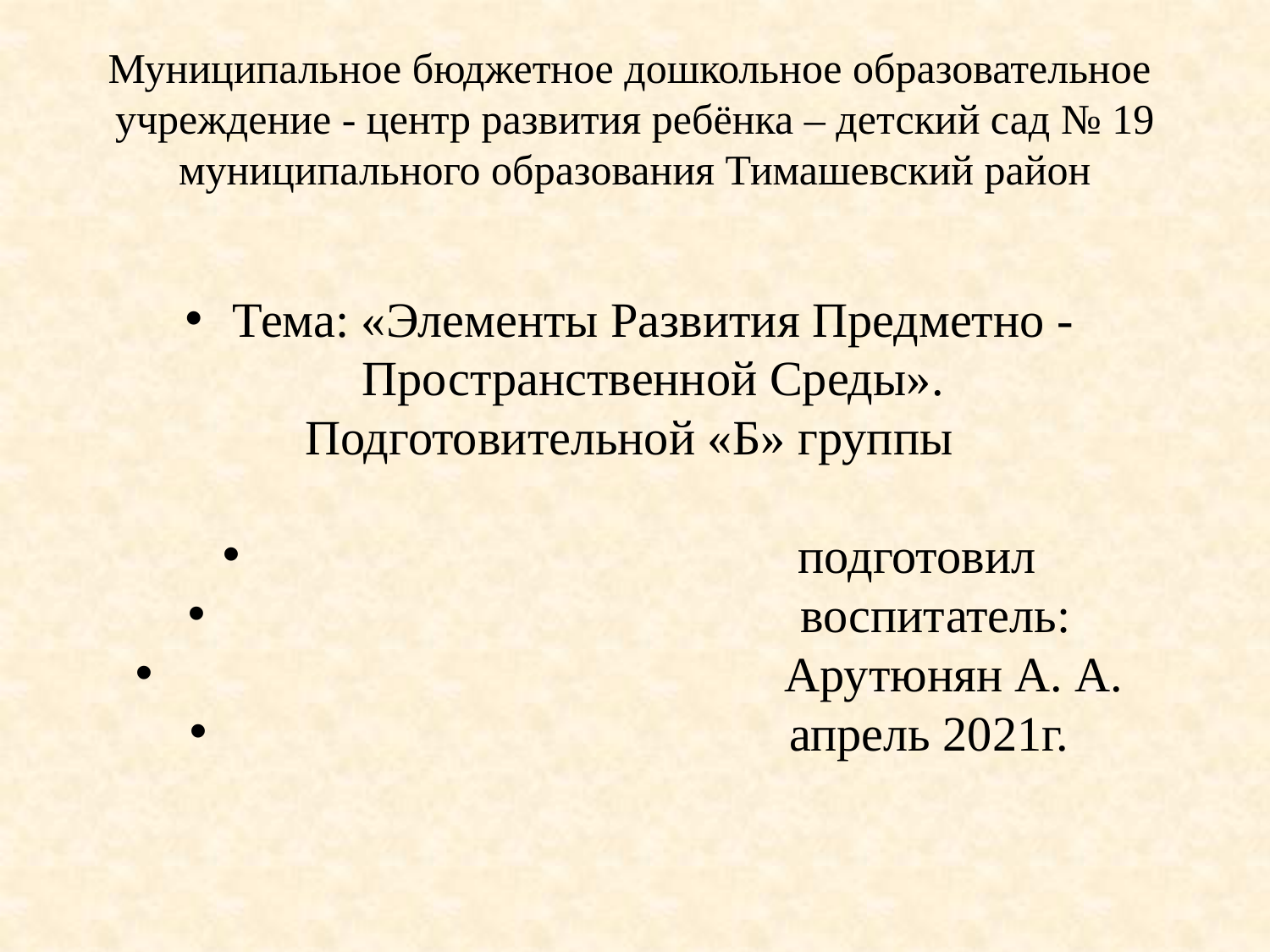

# Муниципальное бюджетное дошкольное образовательное учреждение - центр развития ребёнка – детский сад № 19 муниципального образования Тимашевский район

Тема: «Элементы Развития Предметно - Пространственной Среды».
Подготовительной «Б» группы

                                           подготовил
                                              воспитатель:
                                                 Арутюнян А. А.
                                             апрель 2021г.